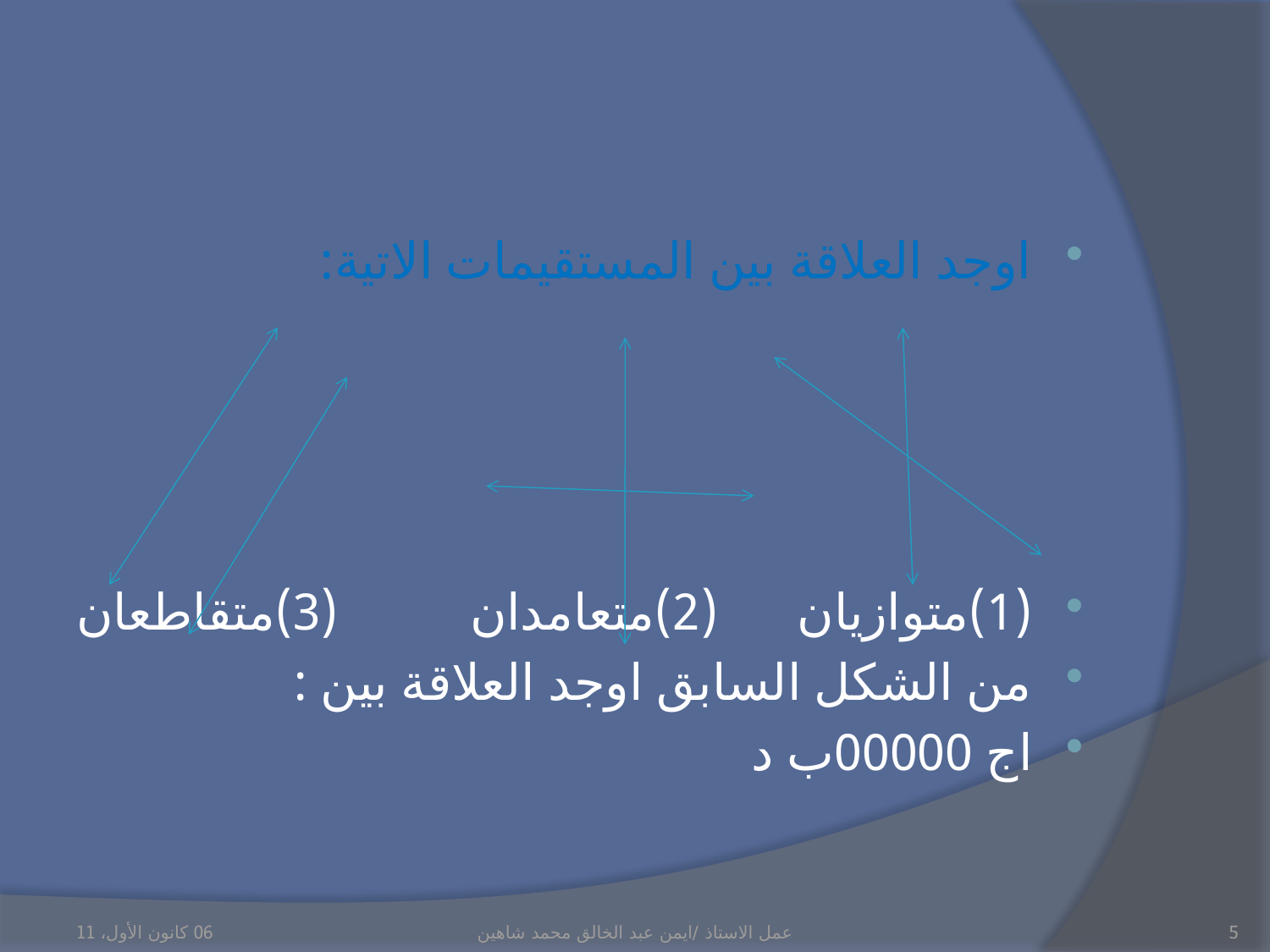

اوجد العلاقة بين المستقيمات الاتية:

(1)متوازيان      (2)متعامدان          (3)متقاطعان
من الشكل السابق اوجد العلاقة بين :
اج 00000ب د

06 كانون الأول، 11
عمل الاستاذ /ايمن عبد الخالق محمد شاهين
5